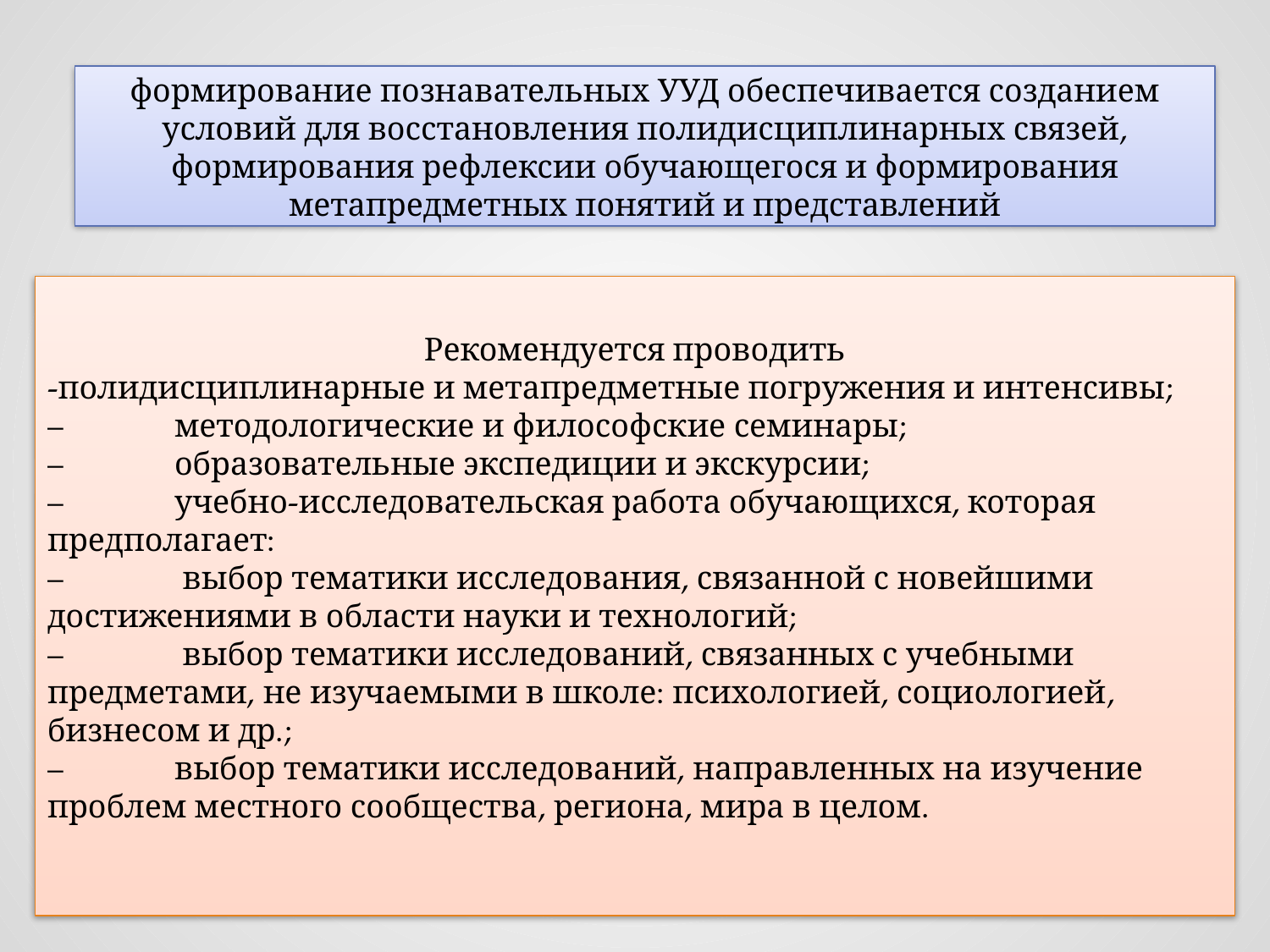

формирование познавательных УУД обеспечивается созданием условий для восстановления полидисциплинарных связей, формирования рефлексии обучающегося и формирования метапредметных понятий и представлений
Рекомендуется проводить
-полидисциплинарные и метапредметные погружения и интенсивы;
–	методологические и философские семинары;
–	образовательные экспедиции и экскурсии;
–	учебно-исследовательская работа обучающихся, которая предполагает:
–	 выбор тематики исследования, связанной с новейшими достижениями в области науки и технологий;
–	 выбор тематики исследований, связанных с учебными предметами, не изучаемыми в школе: психологией, социологией, бизнесом и др.;
–	выбор тематики исследований, направленных на изучение проблем местного сообщества, региона, мира в целом.